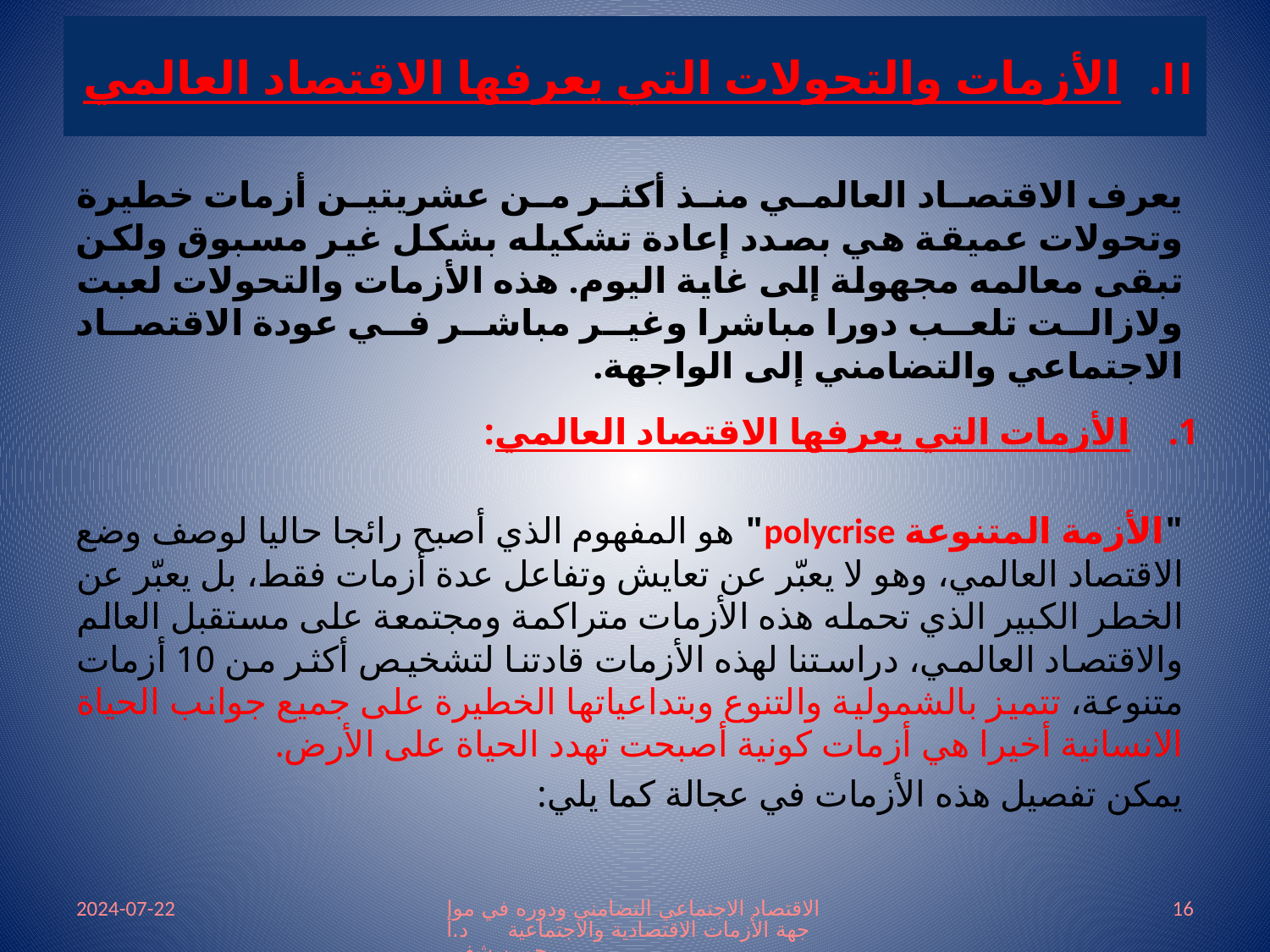

# الأزمات والتحولات التي يعرفها الاقتصاد العالمي
يعرف الاقتصاد العالمي منذ أكثر من عشريتين أزمات خطيرة وتحولات عميقة هي بصدد إعادة تشكيله بشكل غير مسبوق ولكن تبقى معالمه مجهولة إلى غاية اليوم. هذه الأزمات والتحولات لعبت ولازالت تلعب دورا مباشرا وغير مباشر في عودة الاقتصاد الاجتماعي والتضامني إلى الواجهة.

الأزمات التي يعرفها الاقتصاد العالمي:

"الأزمة المتنوعة polycrise" هو المفهوم الذي أصبح رائجا حاليا لوصف وضع الاقتصاد العالمي، وهو لا يعبّر عن تعايش وتفاعل عدة أزمات فقط، بل يعبّر عن الخطر الكبير الذي تحمله هذه الأزمات متراكمة ومجتمعة على مستقبل العالم والاقتصاد العالمي، دراستنا لهذه الأزمات قادتنا لتشخيص أكثر من 10 أزمات متنوعة، تتميز بالشمولية والتنوع وبتداعياتها الخطيرة على جميع جوانب الحياة الانسانية أخيرا هي أزمات كونية أصبحت تهدد الحياة على الأرض.
يمكن تفصيل هذه الأزمات في عجالة كما يلي:
2024-07-22
الاقتصاد الاجتماعي التضامني ودوره في مواجهة الأزمات الاقتصادية والاجتماعية      د.أحمين شفير
16